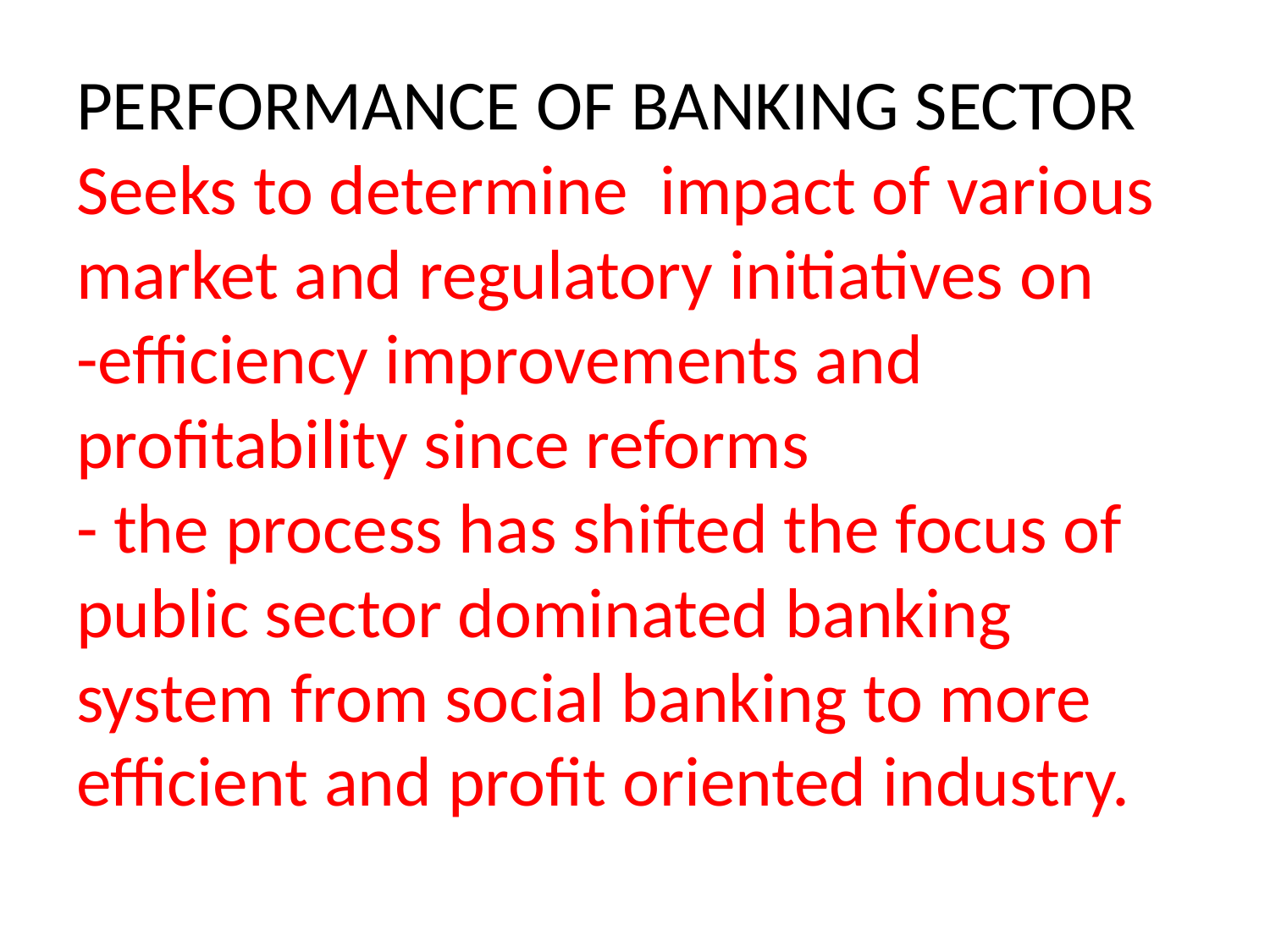

# PERFORMANCE OF BANKING SECTOR Seeks to determine  impact of various market and regulatory initiatives on -efficiency improvements and profitability since reforms - the process has shifted the focus of public sector dominated banking system from social banking to more efficient and profit oriented industry.